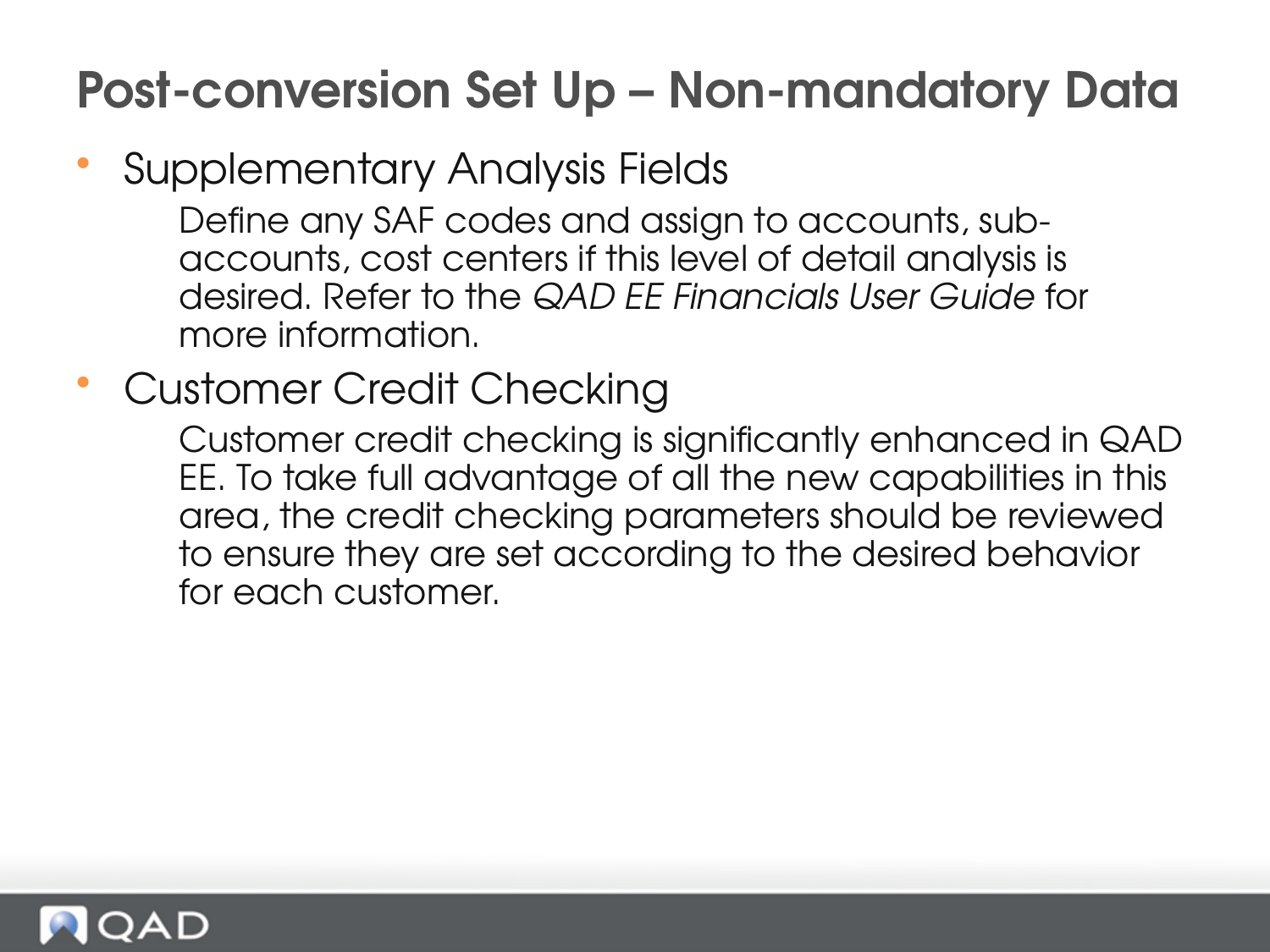

# Post-conversion Set Up – Non-mandatory Data

Supplementary Analysis Fields
	Define any SAF codes and assign to accounts, sub-accounts, cost centers if this level of detail analysis is desired. Refer to the QAD EE Financials User Guide for more information.
Customer Credit Checking
	Customer credit checking is significantly enhanced in QAD EE. To take full advantage of all the new capabilities in this area, the credit checking parameters should be reviewed to ensure they are set according to the desired behavior for each customer.